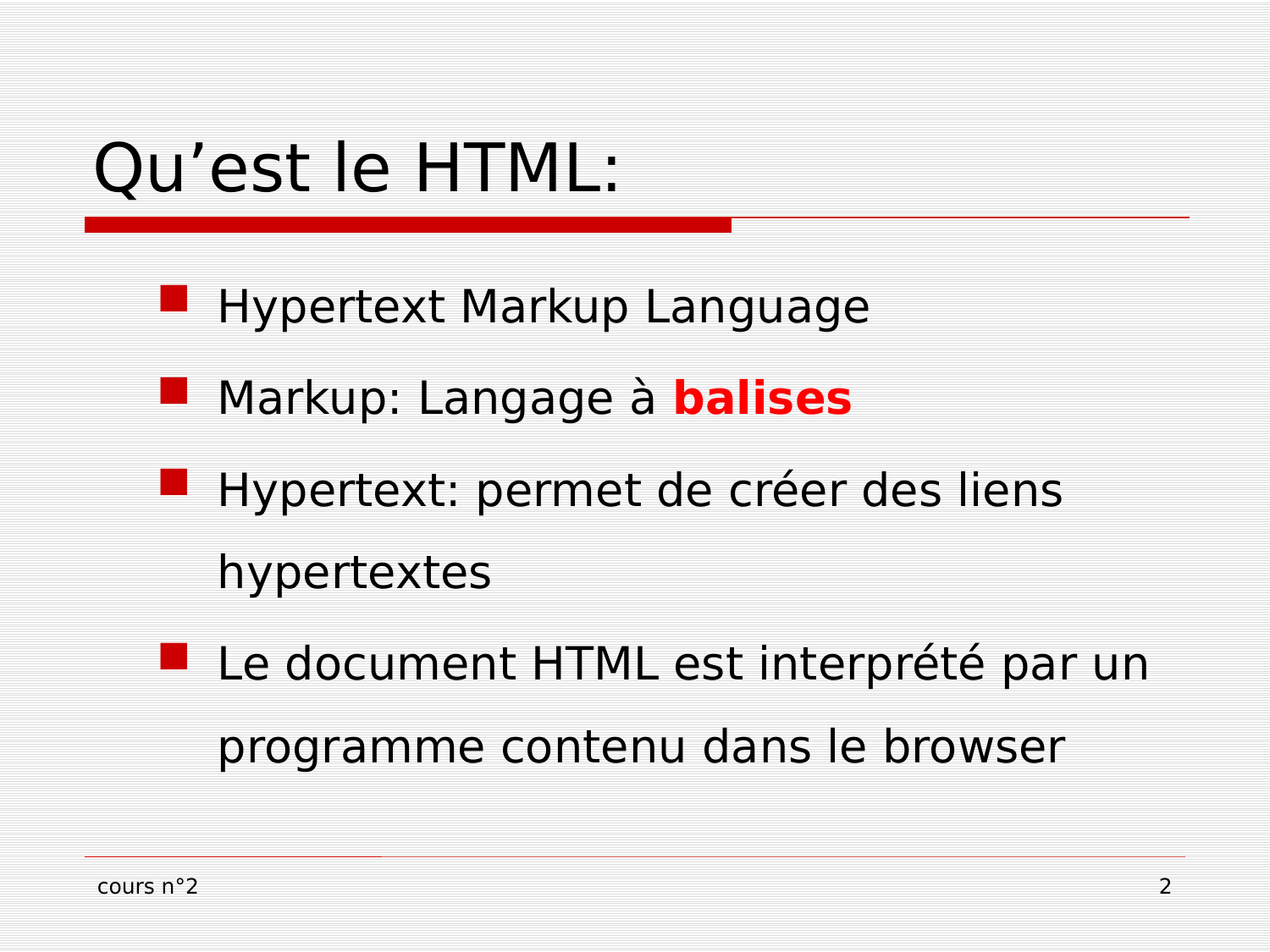

# Qu’est le HTML:
Hypertext Markup Language
Markup: Langage à balises
Hypertext: permet de créer des liens hypertextes
Le document HTML est interprété par un programme contenu dans le browser
cours n°2
2